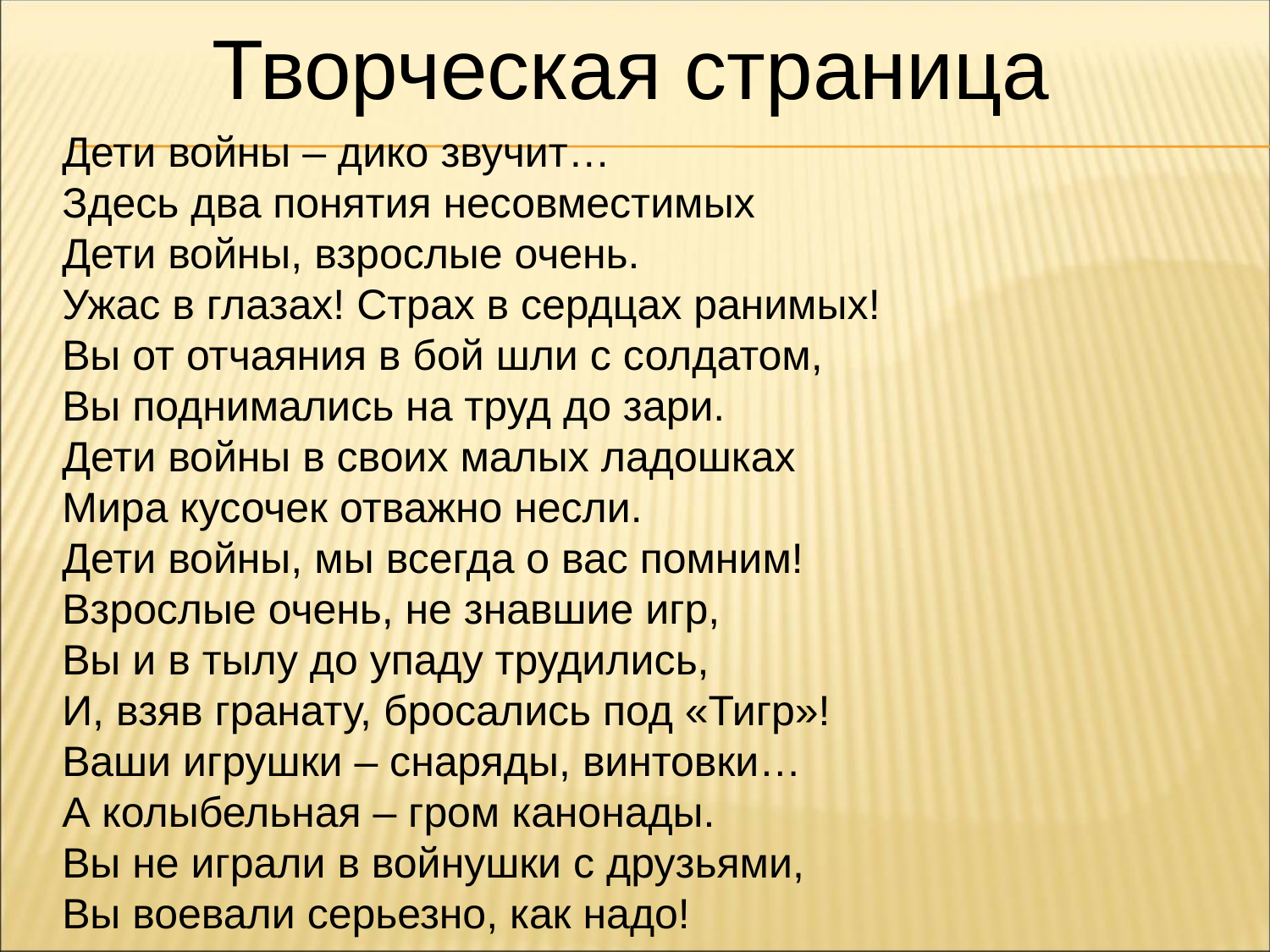

# Творческая страница
Дети войны – дико звучит…
Здесь два понятия несовместимых
Дети войны, взрослые очень.
Ужас в глазах! Страх в сердцах ранимых!
Вы от отчаяния в бой шли с солдатом,
Вы поднимались на труд до зари.
Дети войны в своих малых ладошках
Мира кусочек отважно несли.
Дети войны, мы всегда о вас помним!
Взрослые очень, не знавшие игр,
Вы и в тылу до упаду трудились,
И, взяв гранату, бросались под «Тигр»!
Ваши игрушки – снаряды, винтовки…
А колыбельная – гром канонады.
Вы не играли в войнушки с друзьями,
Вы воевали серьезно, как надо!